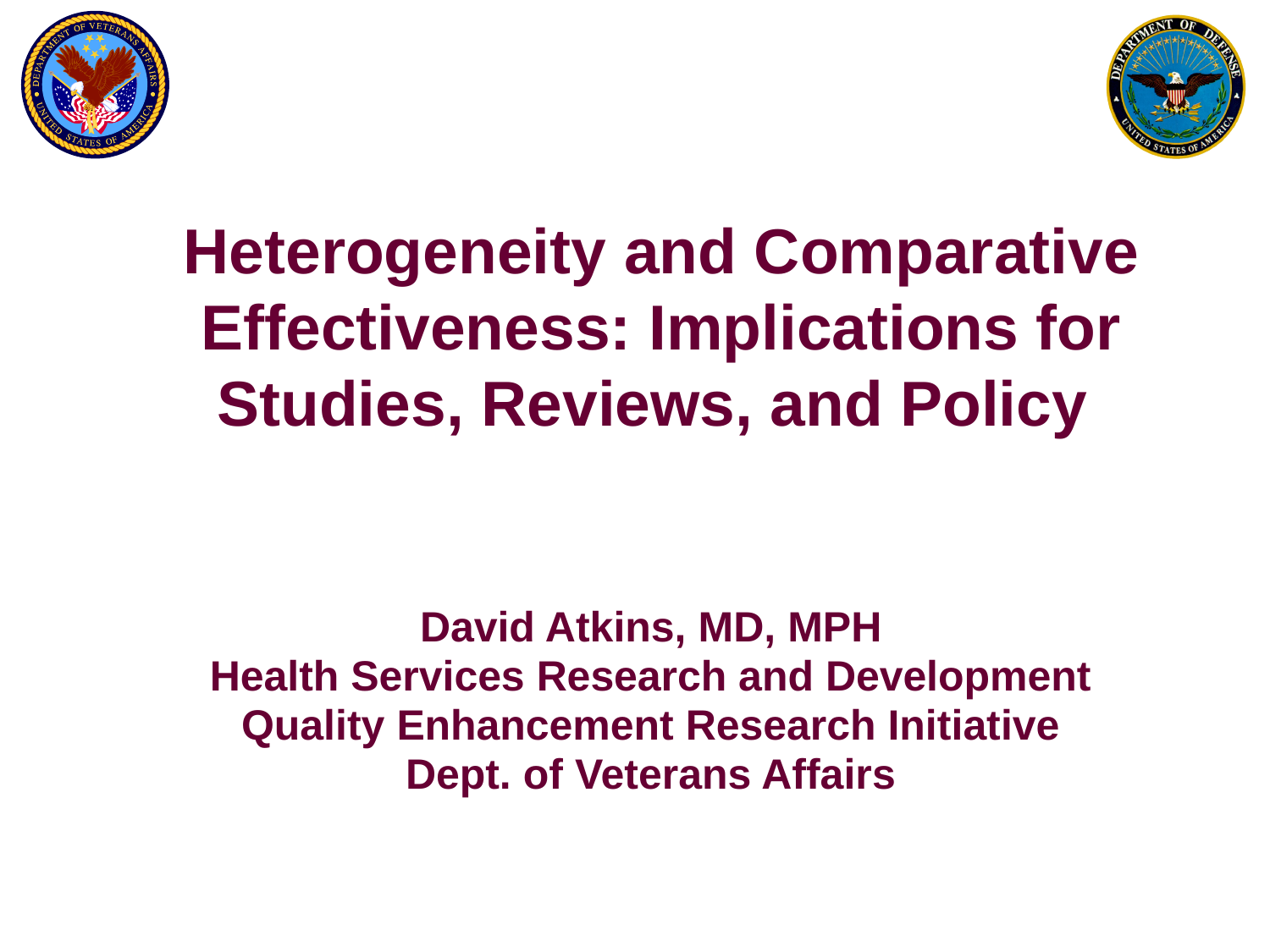

# Heterogeneity and Comparative Effectiveness: Implications for Studies, Reviews, and Policy
David Atkins, MD, MPH
Health Services Research and Development
Quality Enhancement Research Initiative
Dept. of Veterans Affairs